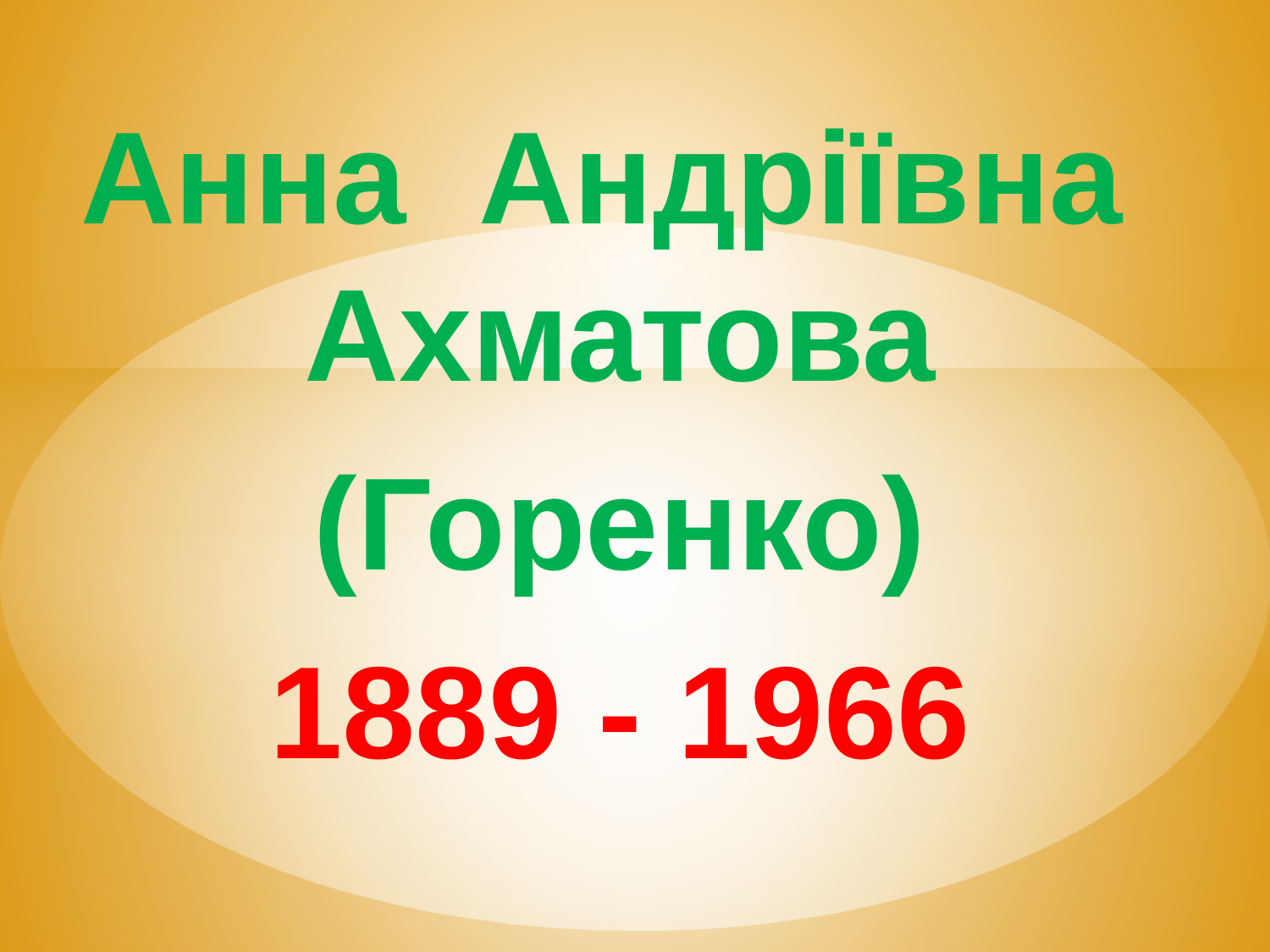

Анна  Андріївна  Ахматова
(Горенко)
1889 - 1966